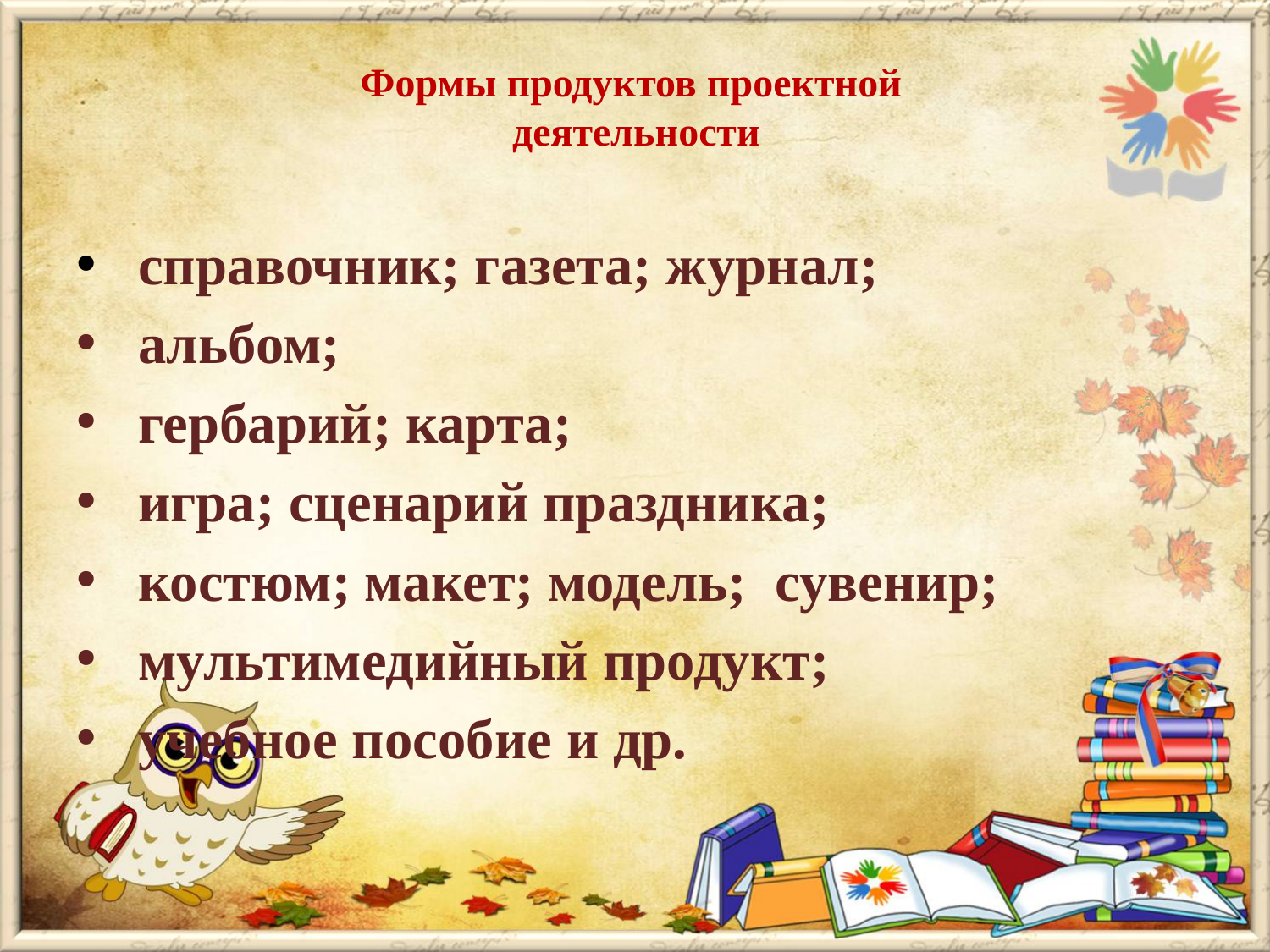

# Формы продуктов проектной деятельности
 справочник; газета; журнал;
 альбом;
 гербарий; карта;
 игра; сценарий праздника;
 костюм; макет; модель;  сувенир;
 мультимедийный продукт;
 учебное пособие и др.